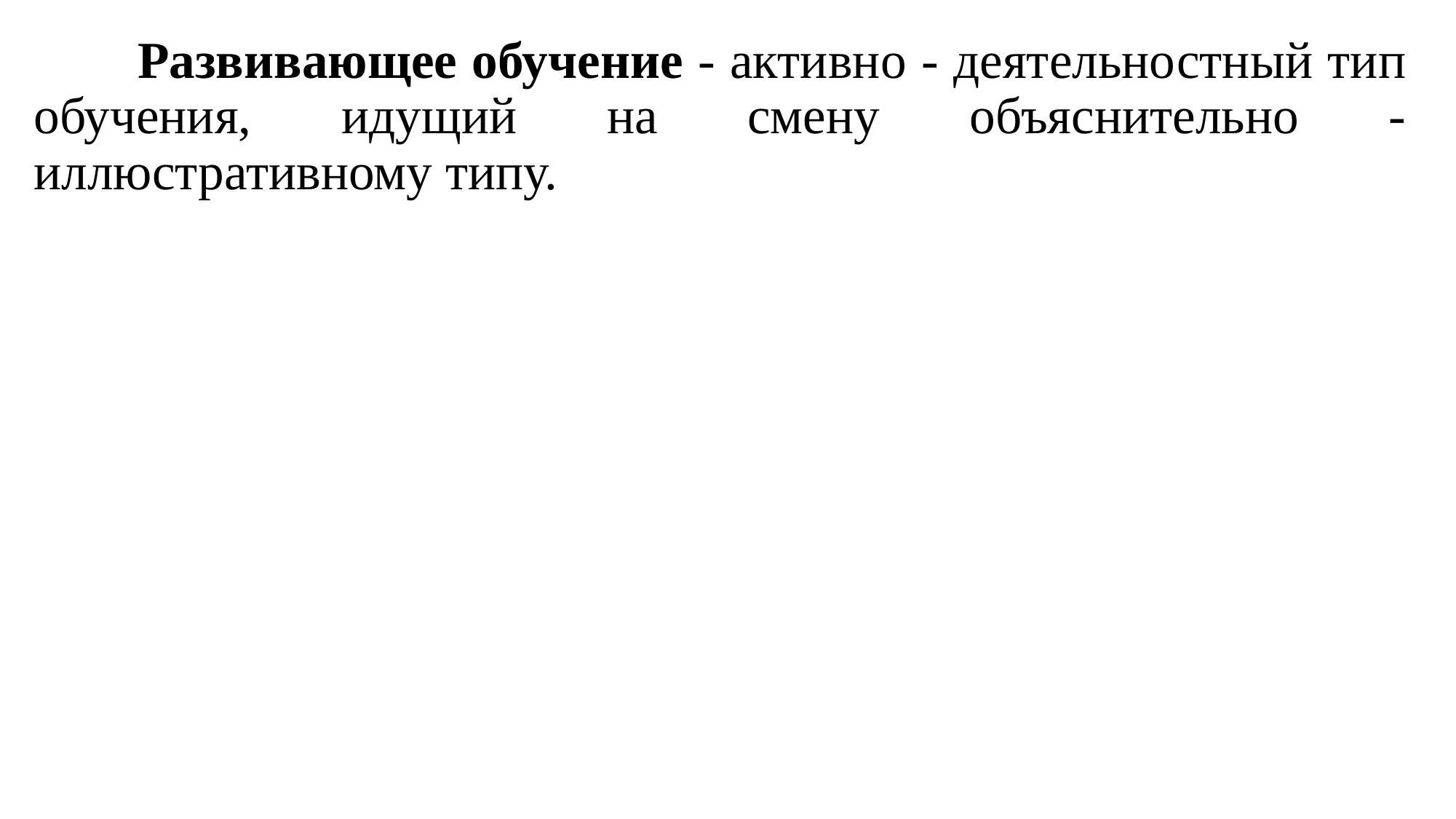

Развивающее обучение - активно - деятельностный тип обучения, идущий на смену объяснительно - иллюстративному типу.
	Развивающее обучение:
- учитывает и использует закономерности развития, приспосабливается к уровню и особенностям индивидуума;
- опережает, стимулирует, направляет и ускоряет развитие наследственных данных личности;
- расценивает ребенка как полноценного субъекта деятельности;
- направлено на развитие всей целостной совокупности качеств личности.